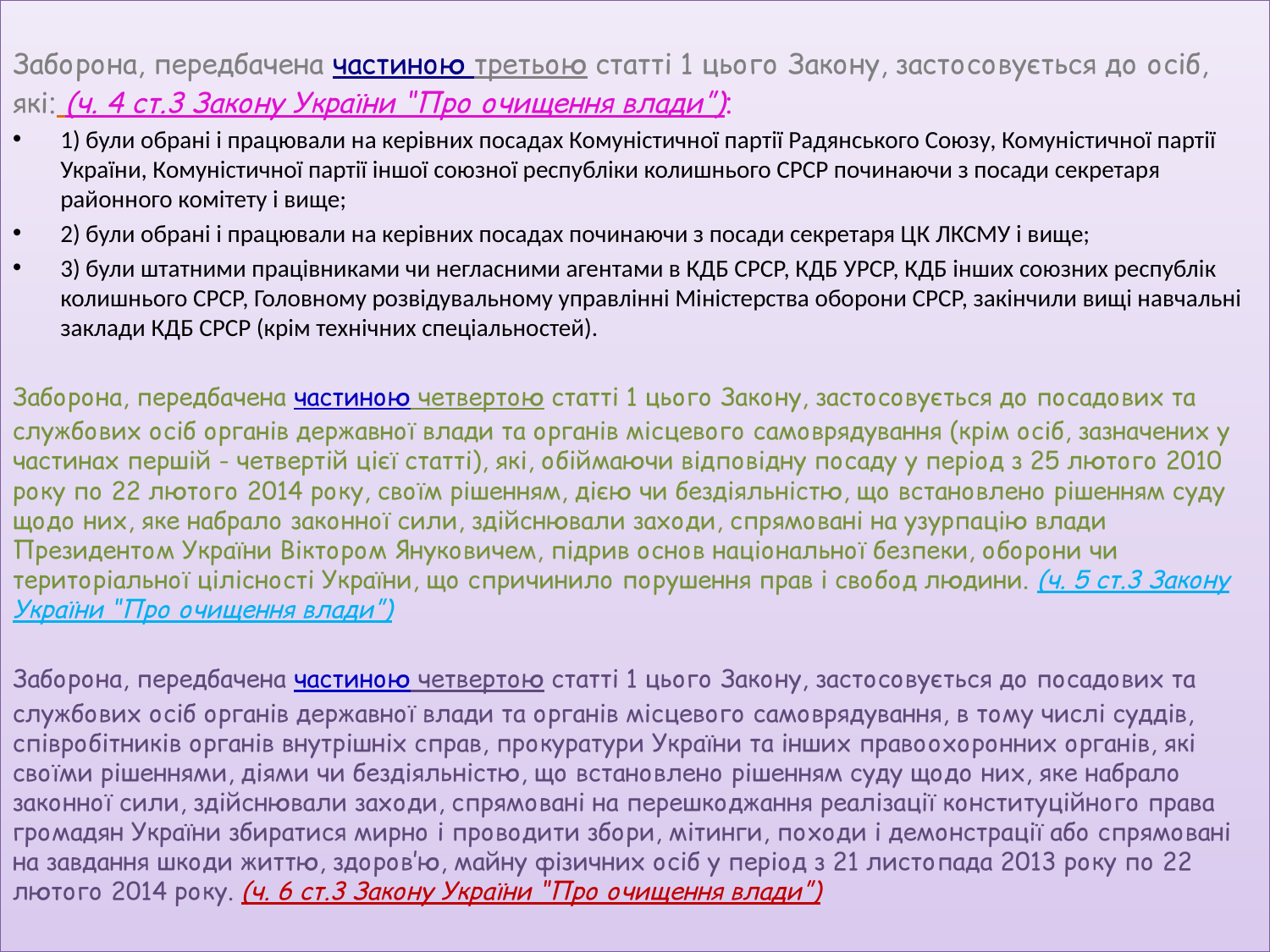

Заборона, передбачена частиною третьою статті 1 цього Закону, застосовується до осіб, які: (ч. 4 ст.3 Закону України “Про очищення влади”):
1) були обрані і працювали на керівних посадах Комуністичної партії Радянського Союзу, Комуністичної партії України, Комуністичної партії іншої союзної республіки колишнього СРСР починаючи з посади секретаря районного комітету і вище;
2) були обрані і працювали на керівних посадах починаючи з посади секретаря ЦК ЛКСМУ і вище;
3) були штатними працівниками чи негласними агентами в КДБ СРСР, КДБ УРСР, КДБ інших союзних республік колишнього СРСР, Головному розвідувальному управлінні Міністерства оборони СРСР, закінчили вищі навчальні заклади КДБ СРСР (крім технічних спеціальностей).

Заборона, передбачена частиною четвертою статті 1 цього Закону, застосовується до посадових та службових осіб органів державної влади та органів місцевого самоврядування (крім осіб, зазначених у частинах першій - четвертій цієї статті), які, обіймаючи відповідну посаду у період з 25 лютого 2010 року по 22 лютого 2014 року, своїм рішенням, дією чи бездіяльністю, що встановлено рішенням суду щодо них, яке набрало законної сили, здійснювали заходи, спрямовані на узурпацію влади Президентом України Віктором Януковичем, підрив основ національної безпеки, оборони чи територіальної цілісності України, що спричинило порушення прав і свобод людини. (ч. 5 ст.3 Закону України “Про очищення влади”)

Заборона, передбачена частиною четвертою статті 1 цього Закону, застосовується до посадових та службових осіб органів державної влади та органів місцевого самоврядування, в тому числі суддів, співробітників органів внутрішніх справ, прокуратури України та інших правоохоронних органів, які своїми рішеннями, діями чи бездіяльністю, що встановлено рішенням суду щодо них, яке набрало законної сили, здійснювали заходи, спрямовані на перешкоджання реалізації конституційного права громадян України збиратися мирно і проводити збори, мітинги, походи і демонстрації або спрямовані на завдання шкоди життю, здоров’ю, майну фізичних осіб у період з 21 листопада 2013 року по 22 лютого 2014 року. (ч. 6 ст.3 Закону України “Про очищення влади”)